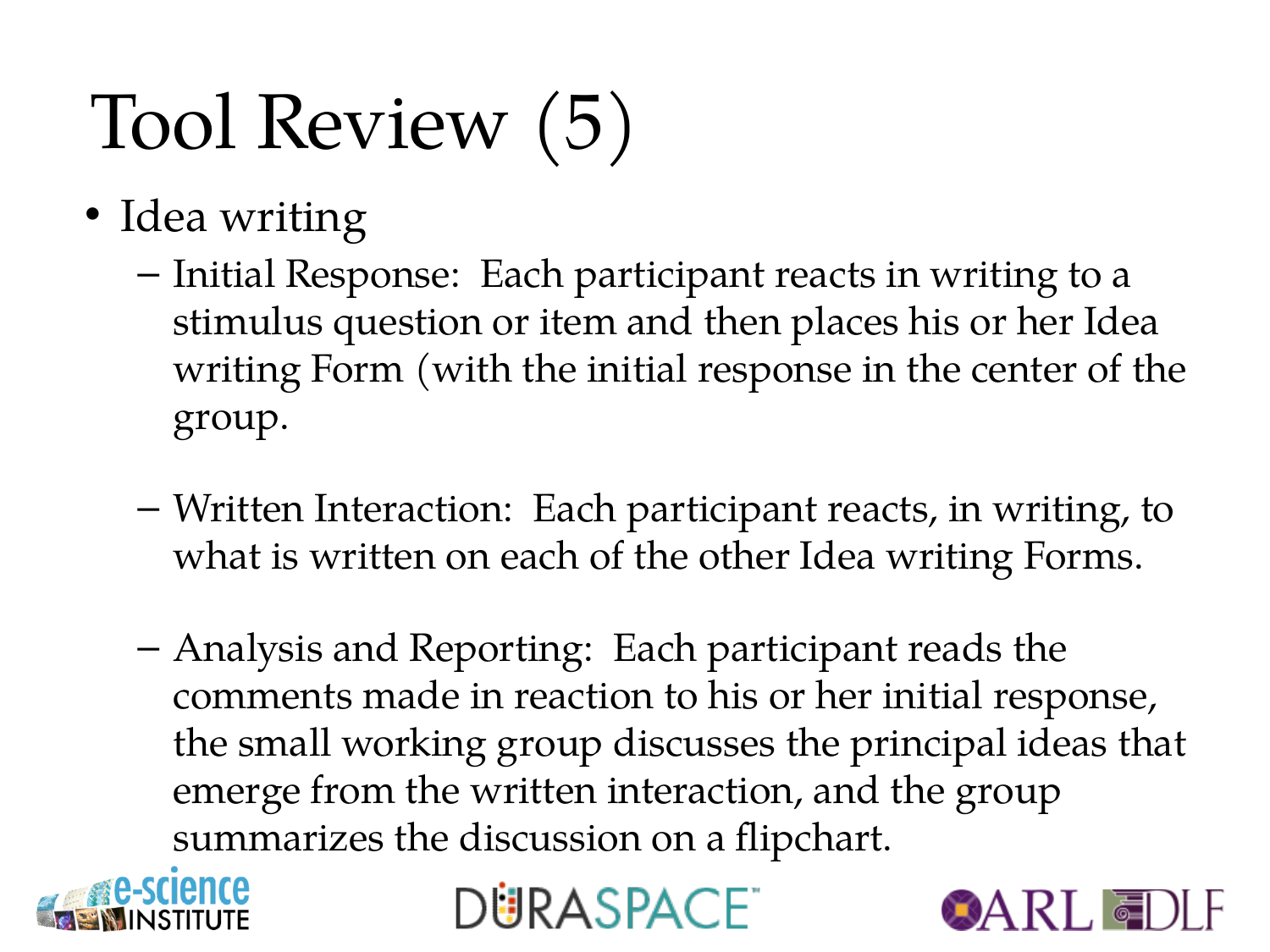

# Tool Review (5)
Idea writing
Initial Response:  Each participant reacts in writing to a stimulus question or item and then places his or her Idea writing Form (with the initial response in the center of the group.

Written Interaction:  Each participant reacts, in writing, to what is written on each of the other Idea writing Forms.

Analysis and Reporting:  Each participant reads the comments made in reaction to his or her initial response, the small working group discusses the principal ideas that emerge from the written interaction, and the group summarizes the discussion on a flipchart.